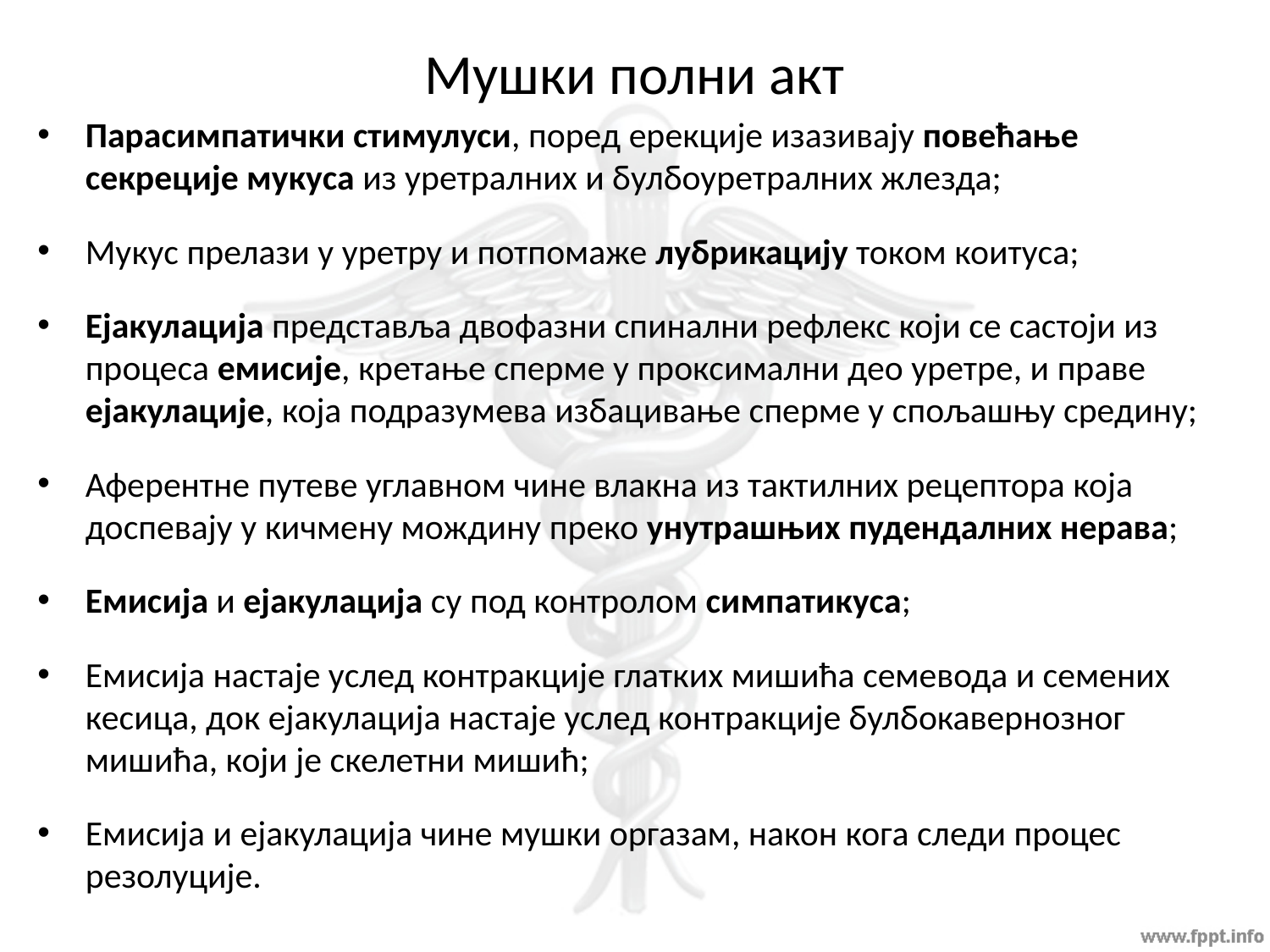

# Мушки полни акт
Парасимпатички стимулуси, поред ерекције изазивају повећање секреције мукуса из уретралних и булбоуретралних жлезда;

Мукус прелази у уретру и потпомаже лубрикацију током коитуса;

Ејакулација представља двофазни спинални рефлекс који се састоји из процеса емисије, кретање сперме у проксимални део уретре, и праве ејакулације, која подразумева избацивање сперме у спољашњу средину;

Аферентне путеве углавном чине влакна из тактилних рецептора која доспевају у кичмену мождину преко унутрашњих пудендалних нерава;

Емисија и ејакулација су под контролом симпатикуса;

Емисија настаје услед контракције глатких мишића семевода и семених кесица, док ејакулација настаје услед контракције булбокавернозног мишића, који је скелетни мишић;

Емисија и ејакулација чине мушки оргазам, након кога следи процес резолуције.